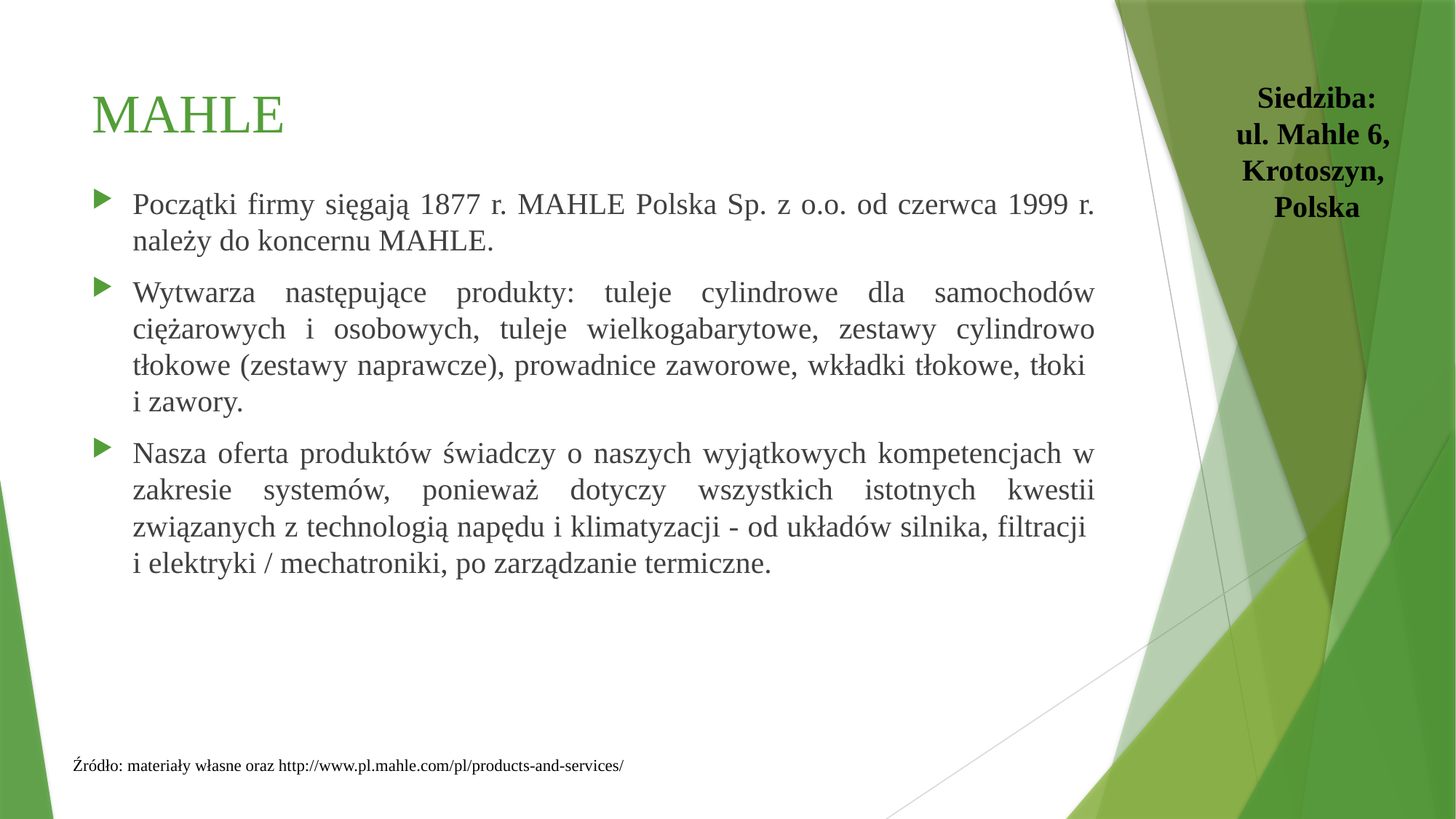

# MAHLE
Siedziba:
ul. Mahle 6,
Krotoszyn,
Polska
Początki firmy sięgają 1877 r. MAHLE Polska Sp. z o.o. od czerwca 1999 r. należy do koncernu MAHLE.
Wytwarza następujące produkty: tuleje cylindrowe dla samochodów ciężarowych i osobowych, tuleje wielkogabarytowe, zestawy cylindrowo tłokowe (zestawy naprawcze), prowadnice zaworowe, wkładki tłokowe, tłoki
i zawory.
Nasza oferta produktów świadczy o naszych wyjątkowych kompetencjach w zakresie systemów, ponieważ dotyczy wszystkich istotnych kwestii związanych z technologią napędu i klimatyzacji - od układów silnika, filtracji
i elektryki / mechatroniki, po zarządzanie termiczne.
Źródło: materiały własne oraz http://www.pl.mahle.com/pl/products-and-services/